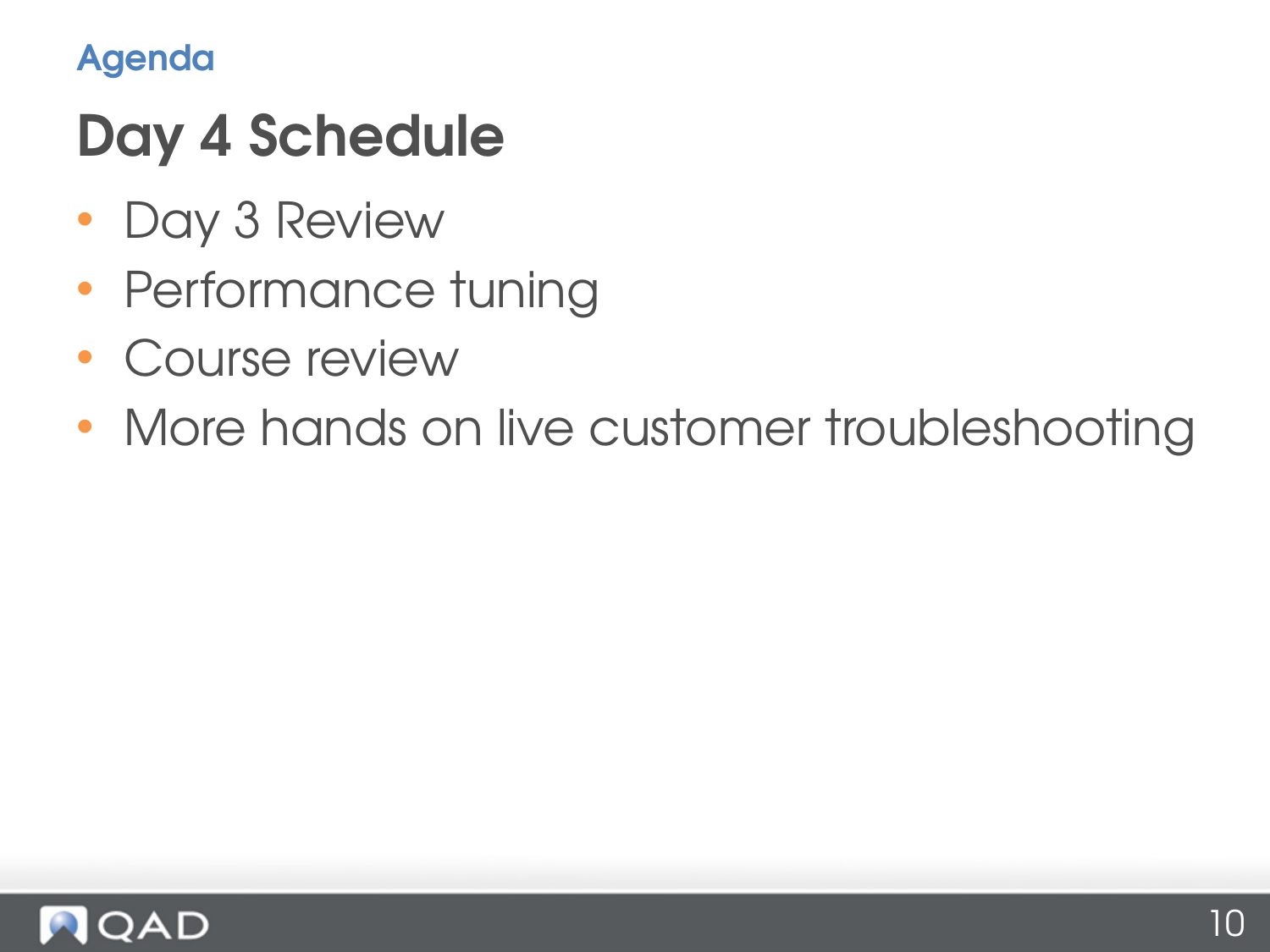

Agenda
Day 4 Schedule
Day 3 Review
Performance tuning
Course review
More hands on live customer troubleshooting

10